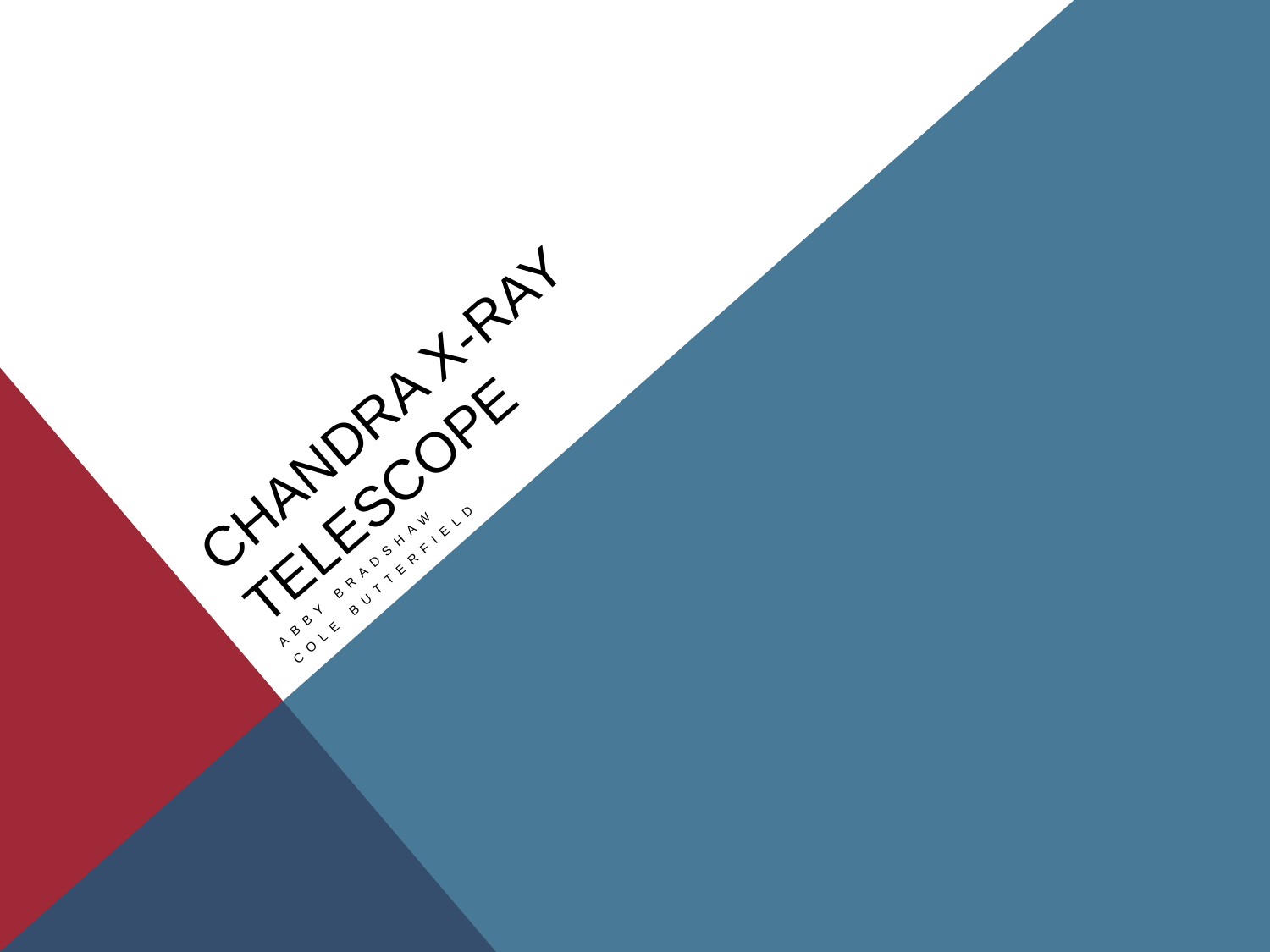

# Chandra X-Ray Telescope
Abby Bradshaw
Cole Butterfield